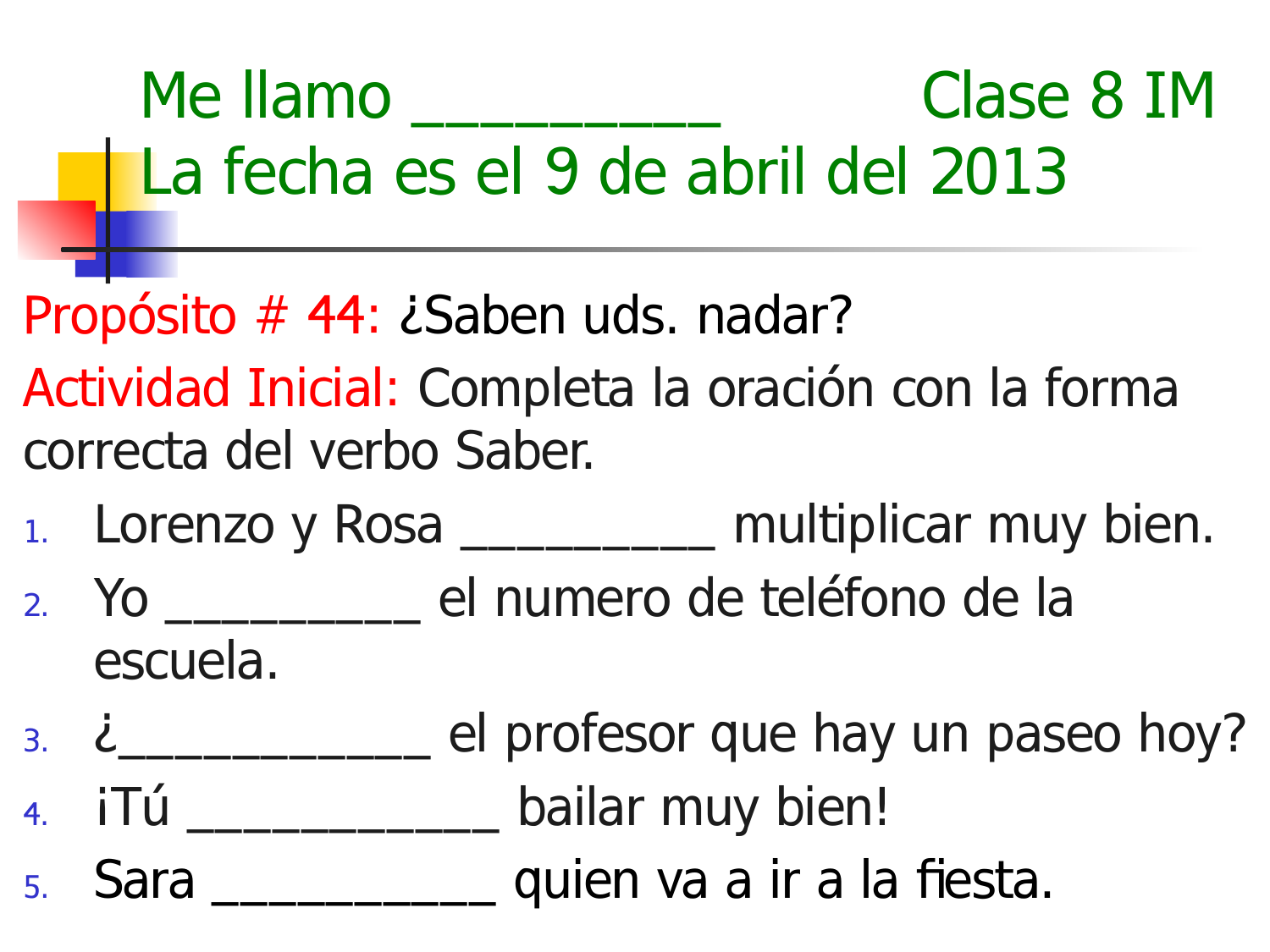

# Me llamo _________          Clase 8 IM La fecha es el 9 de abril del 2013
Propósito # 44: ¿Saben uds. nadar?
Actividad Inicial: Completa la oración con la forma correcta del verbo Saber.
Lorenzo y Rosa _________ multiplicar muy bien.
Yo _________ el numero de teléfono de la escuela.
¿___________ el profesor que hay un paseo hoy?
¡Tú ___________ bailar muy bien!
Sara __________ quien va a ir a la fiesta.